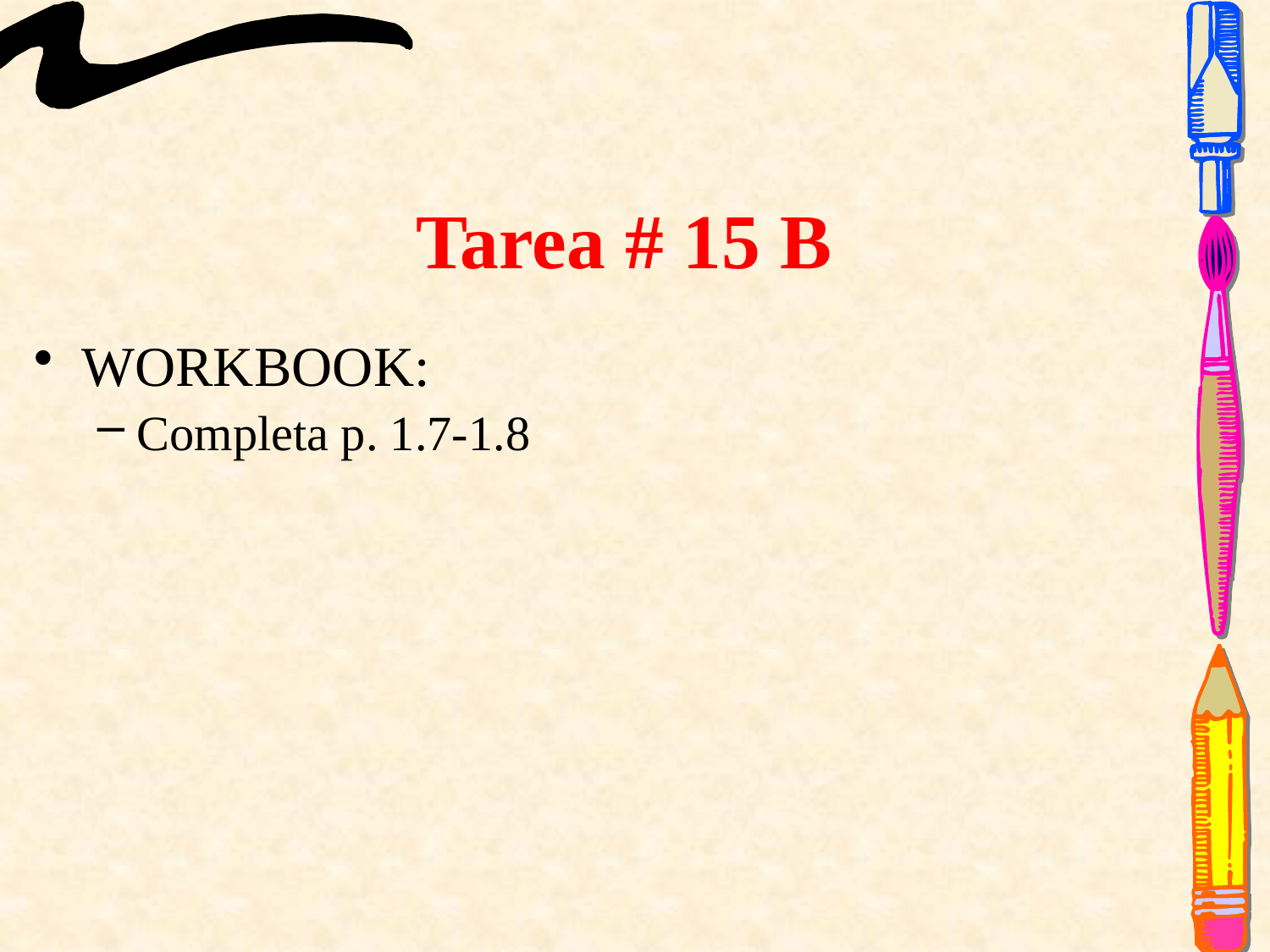

Tarea # 15 B

WORKBOOK:
Completa p. 1.7-1.8